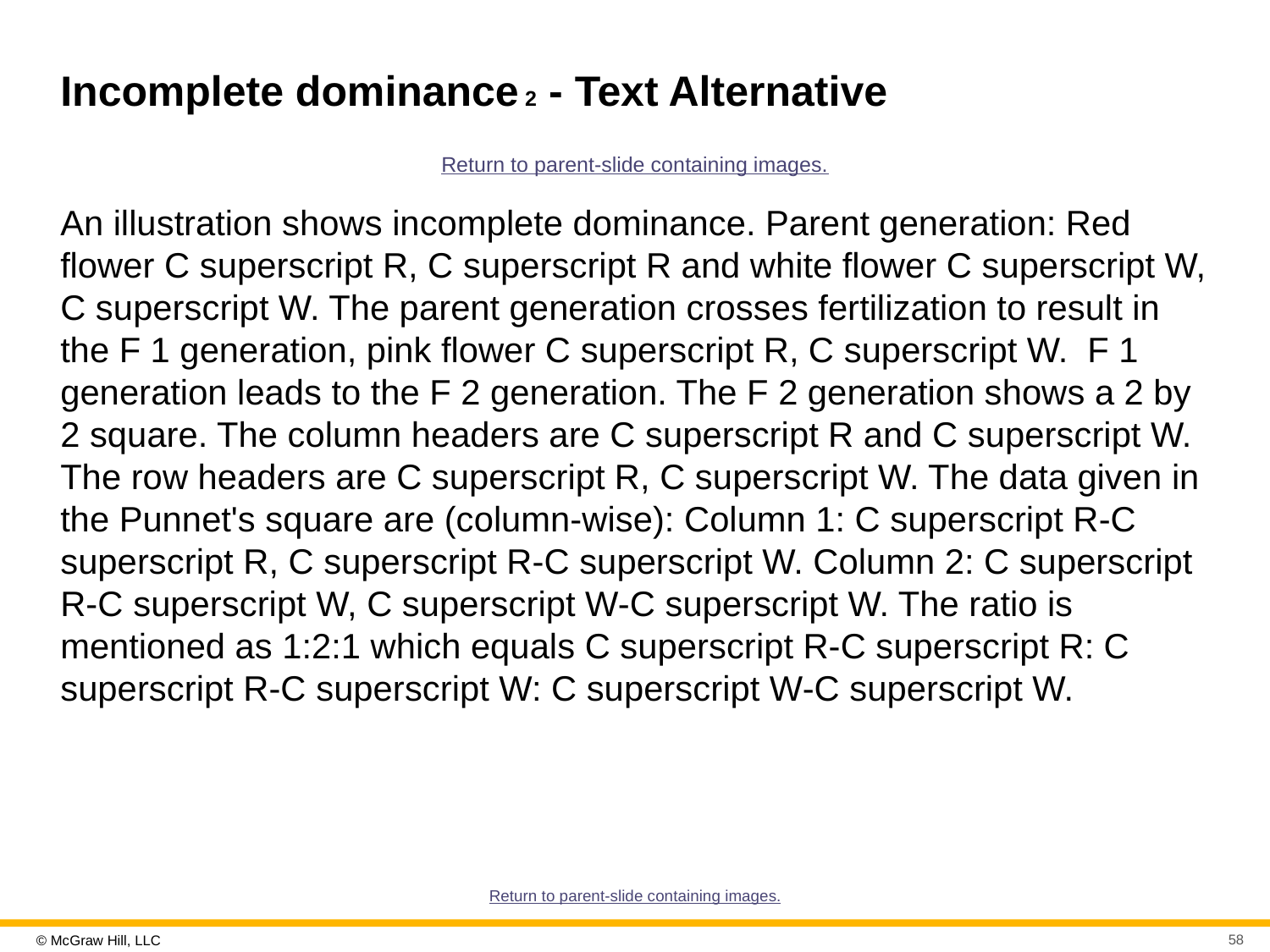

# Incomplete dominance 2 - Text Alternative
Return to parent-slide containing images.
An illustration shows incomplete dominance. Parent generation: Red flower C superscript R, C superscript R and white flower C superscript W, C superscript W. The parent generation crosses fertilization to result in the F 1 generation, pink flower C superscript R, C superscript W.  F 1 generation leads to the F 2 generation. The F 2 generation shows a 2 by 2 square. The column headers are C superscript R and C superscript W. The row headers are C superscript R, C superscript W. The data given in the Punnet's square are (column-wise): Column 1: C superscript R-C superscript R, C superscript R-C superscript W. Column 2: C superscript R-C superscript W, C superscript W-C superscript W. The ratio is mentioned as 1:2:1 which equals C superscript R-C superscript R: C superscript R-C superscript W: C superscript W-C superscript W.
Return to parent-slide containing images.
58